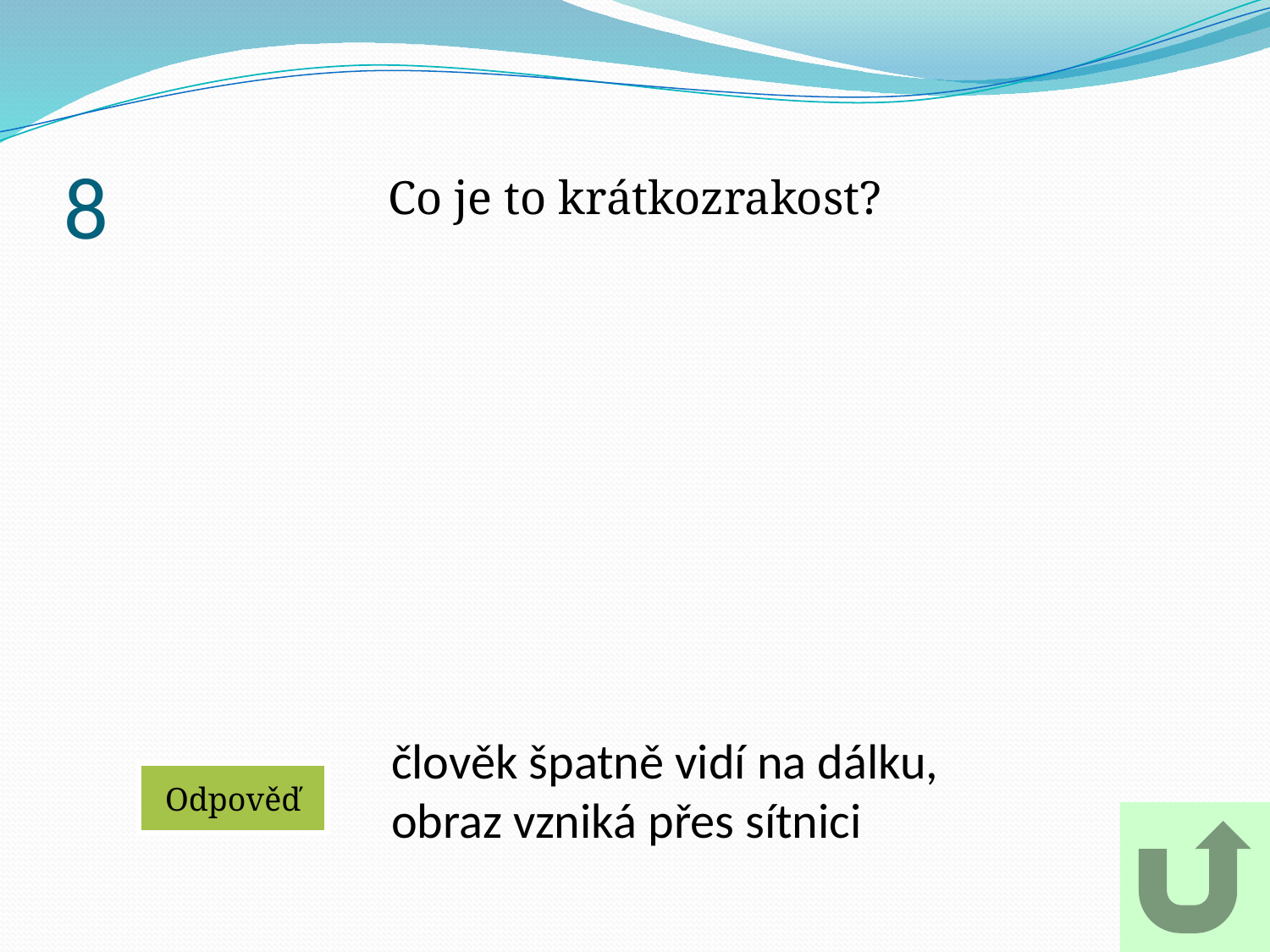

# 8
Co je to krátkozrakost?
člověk špatně vidí na dálku,
obraz vzniká přes sítnici
Odpověď